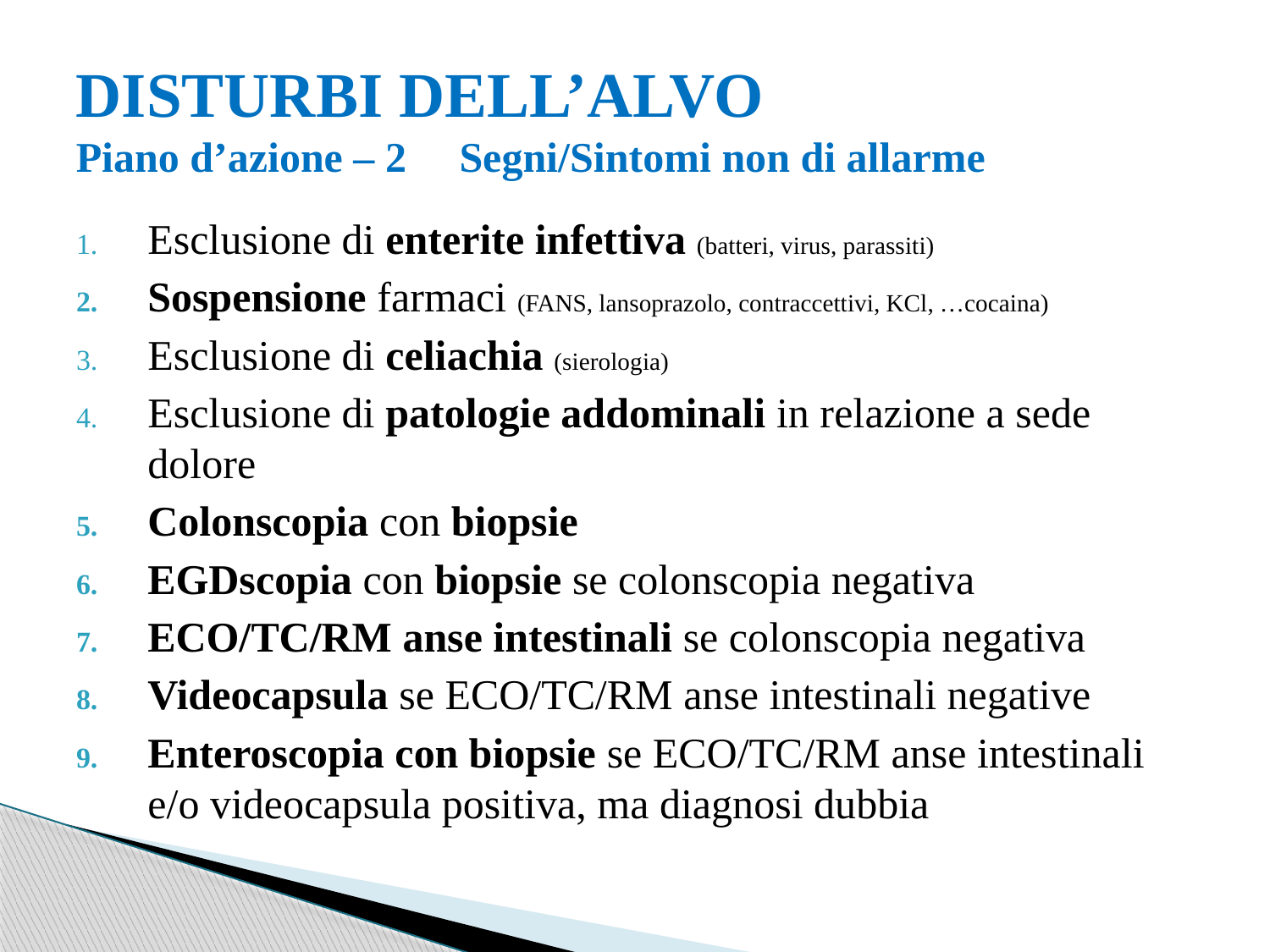

# DISTURBI DELL’ALVO Piano d’azione – 2     Segni/Sintomi non di allarme
Esclusione di enterite infettiva (batteri, virus, parassiti)
Sospensione farmaci (FANS, lansoprazolo, contraccettivi, KCl, …cocaina)
Esclusione di celiachia (sierologia)
Esclusione di patologie addominali in relazione a sede dolore
Colonscopia con biopsie
EGDscopia con biopsie se colonscopia negativa
ECO/TC/RM anse intestinali se colonscopia negativa
Videocapsula se ECO/TC/RM anse intestinali negative
Enteroscopia con biopsie se ECO/TC/RM anse intestinali e/o videocapsula positiva, ma diagnosi dubbia